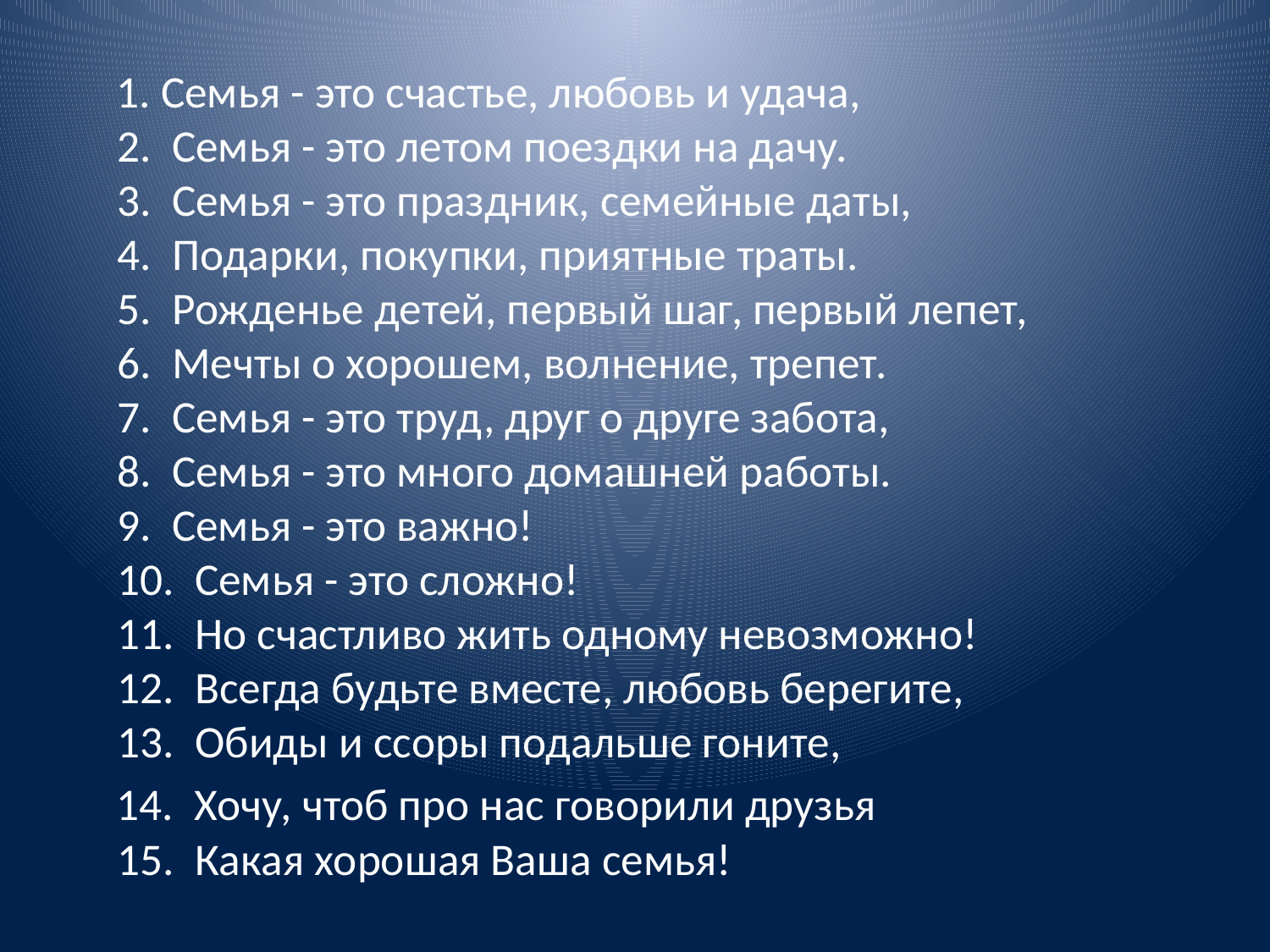

#
    1. Семья - это счастье, любовь и удача, 
2.  Семья - это летом поездки на дачу.
3.  Семья - это праздник, семейные даты, 
4.  Подарки, покупки, приятные траты.
5.  Рожденье детей, первый шаг, первый лепет, 
6.  Мечты о хорошем, волнение, трепет. 
7.  Семья - это труд, друг о друге забота, 
8.  Семья - это много домашней работы. 
9.  Семья - это важно! 
10.  Семья - это сложно!
11.  Но счастливо жить одному невозможно! 
12.  Всегда будьте вместе, любовь берегите, 
13.  Обиды и ссоры подальше гоните,
    14.  Хочу, чтоб про нас говорили друзья
15.  Какая хорошая Ваша семья!